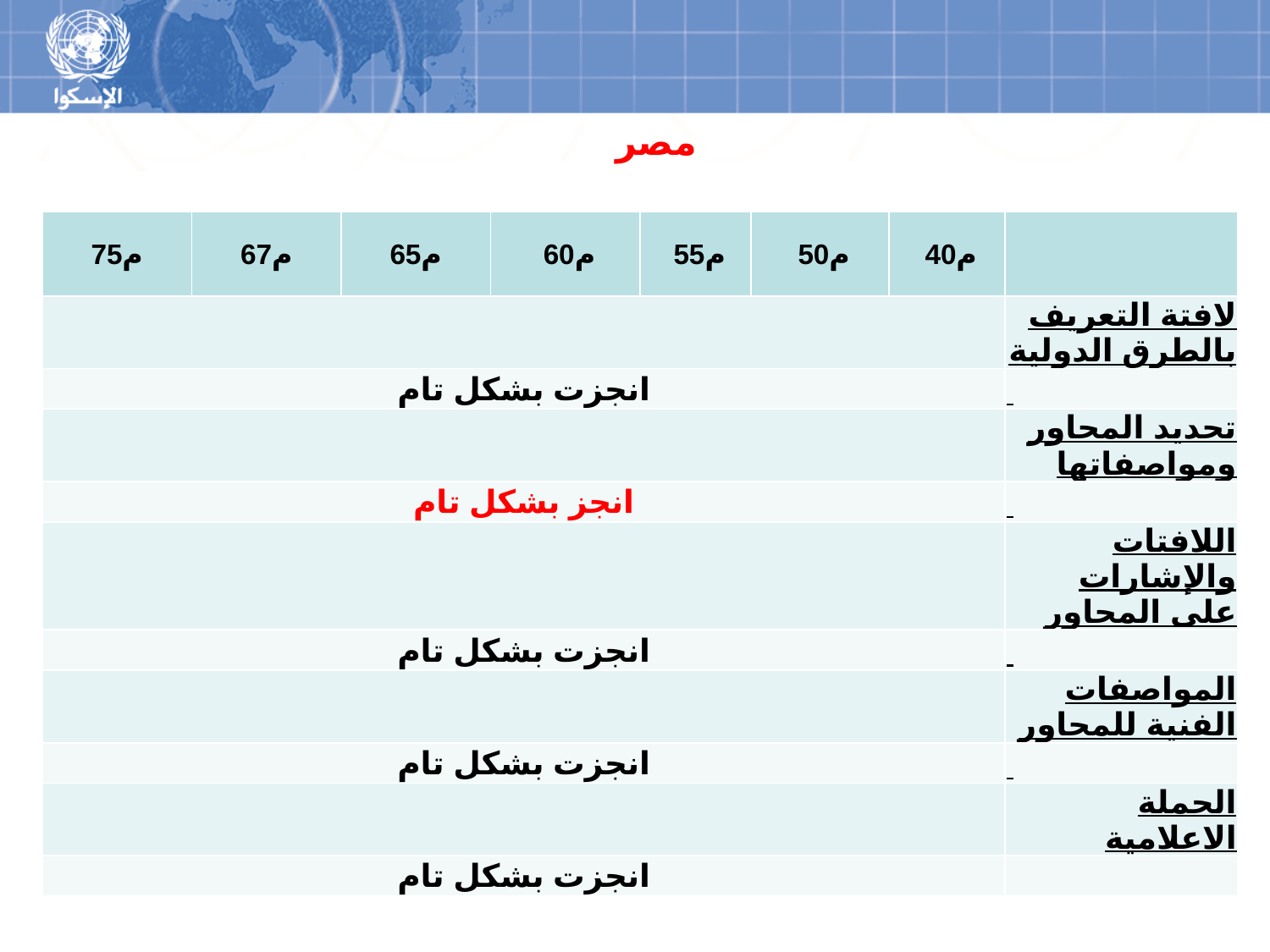

# مصر
| م75 | م67 | م65 | م60 | م55 | م50 | م40 |  |
| --- | --- | --- | --- | --- | --- | --- | --- |
|  |  |  |  |  |  |  | لافتة التعريف بالطرق الدولية |
| انجزت بشكل تام |  |  |  |  |  |  |  |
|  |  |  |  |  |  |  | تحديد المحاور ومواصفاتها |
| انجز بشكل تام |  |  |  |  |  |  |  |
|  |  |  |  |  |  |  | اللافتات والإشارات على المحاور |
| انجزت بشكل تام |  |  |  |  |  |  |  |
|  |  |  |  |  |  |  | المواصفات الفنية للمحاور |
| انجزت بشكل تام |  |  |  |  |  |  |  |
|  |  |  |  |  |  |  | الحملة الاعلامية |
| انجزت بشكل تام |  |  |  |  |  |  |  |